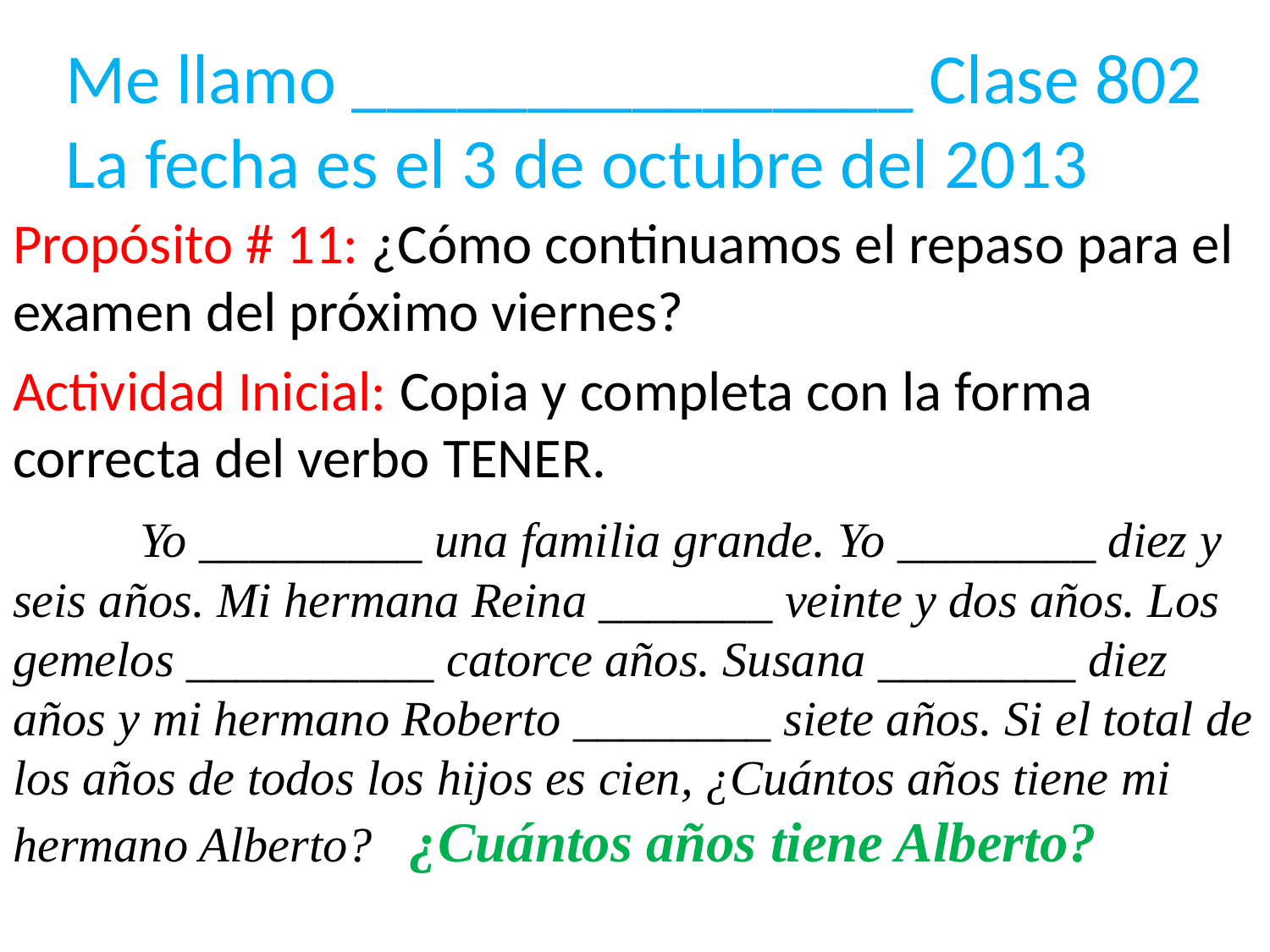

# Me llamo ________________ Clase 802 La fecha es el 3 de octubre del 2013
Propósito # 11: ¿Cómo continuamos el repaso para el examen del próximo viernes?
Actividad Inicial: Copia y completa con la forma correcta del verbo TENER.
	Yo _________ una familia grande. Yo ________ diez y seis años. Mi hermana Reina _______ veinte y dos años. Los gemelos __________ catorce años. Susana ________ diez años y mi hermano Roberto ________ siete años. Si el total de los años de todos los hijos es cien, ¿Cuántos años tiene mi hermano Alberto?   ¿Cuántos años tiene Alberto?